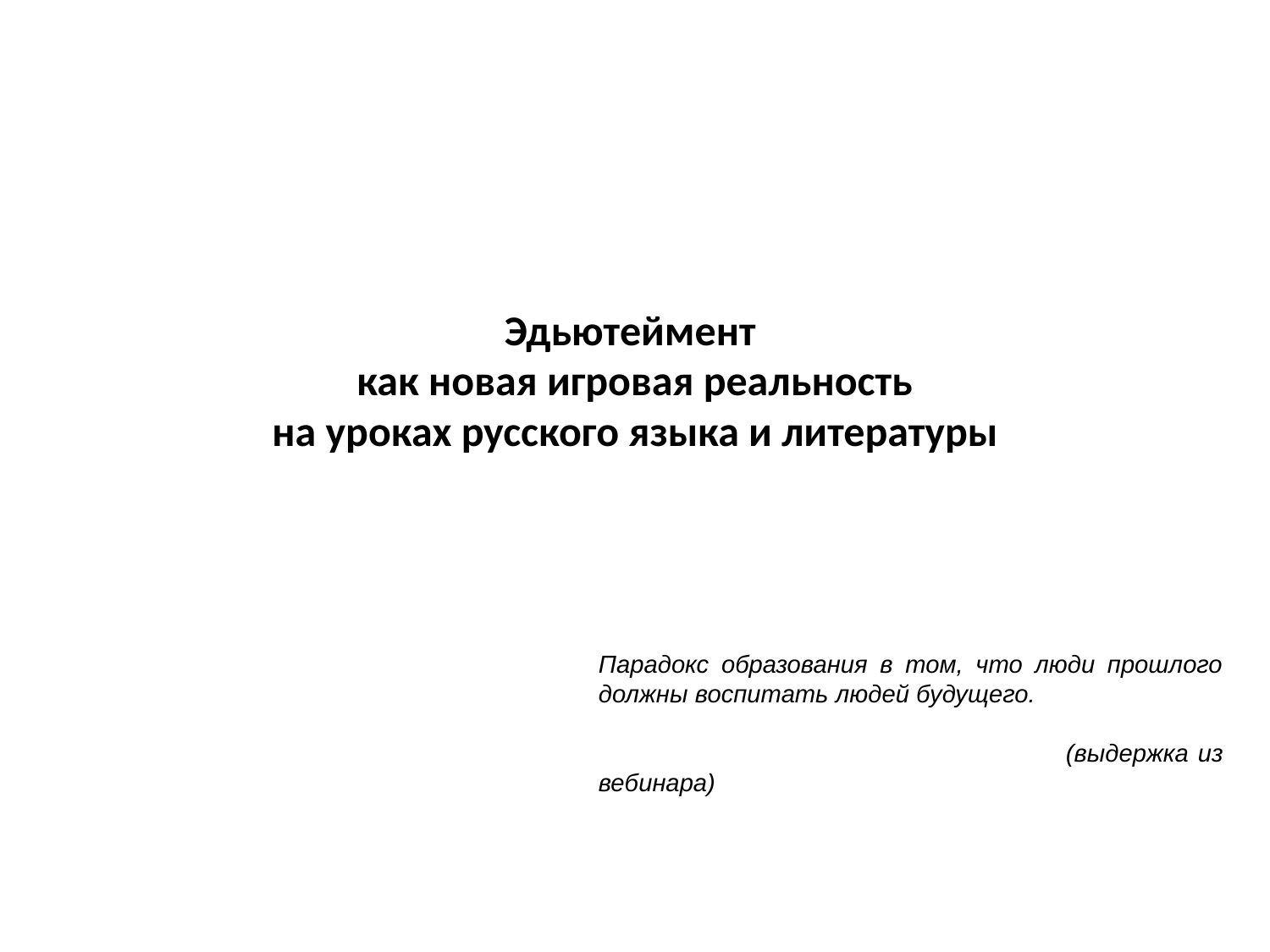

# Эдьютеймент как новая игровая реальность на уроках русского языка и литературы
Парадокс образования в том, что люди прошлого должны воспитать людей будущего.

                                                  (выдержка из вебинара)